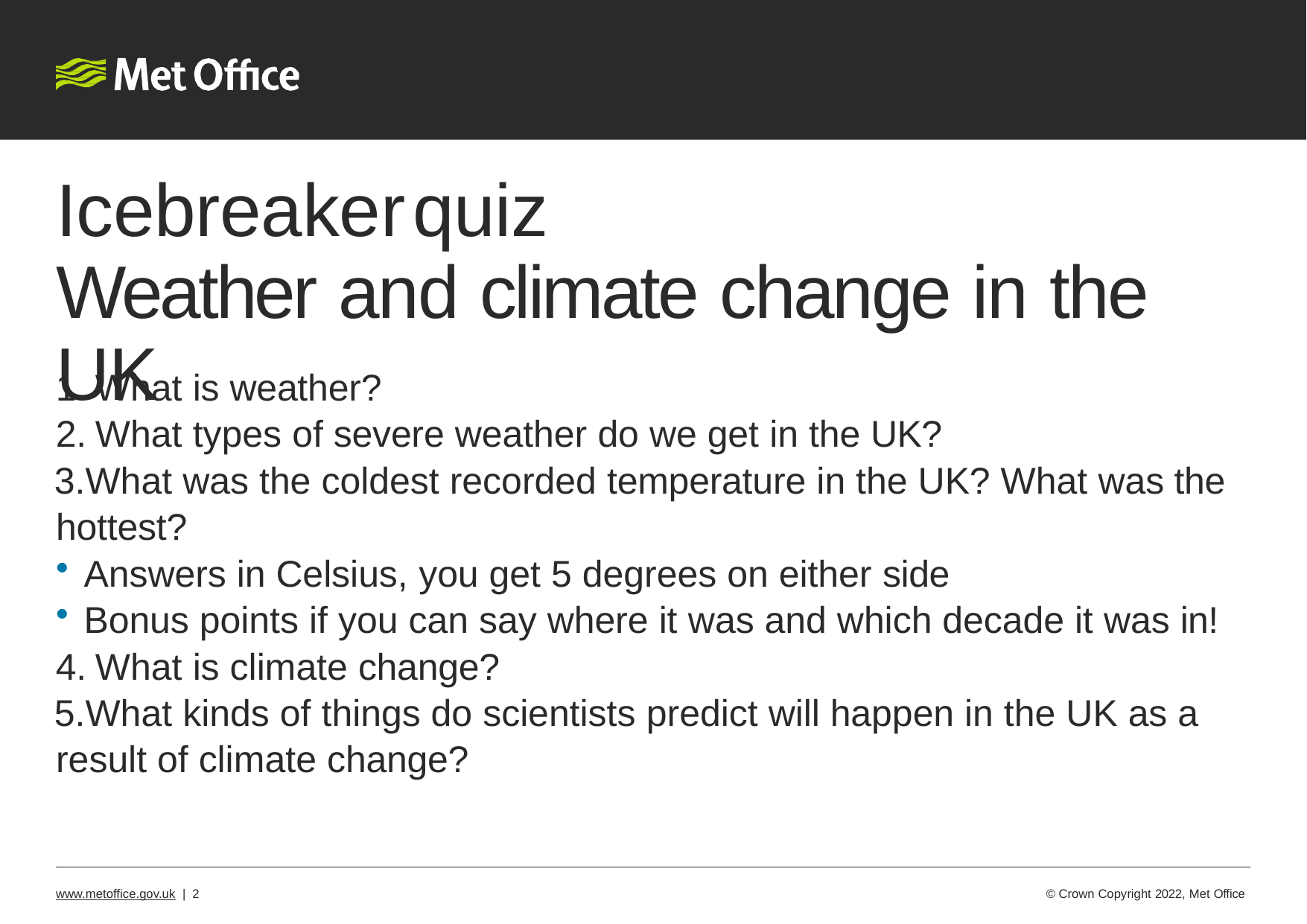

# Icebreaker	quiz
Weather and climate change in the UK
What is weather?
What types of severe weather do we get in the UK?
What was the coldest recorded temperature in the UK? What was the hottest?
Answers in Celsius, you get 5 degrees on either side
Bonus points if you can say where it was and which decade it was in!
What is climate change?
What kinds of things do scientists predict will happen in the UK as a result of climate change?
www.metoffice.gov.uk | 2
© Crown Copyright 2022, Met Office